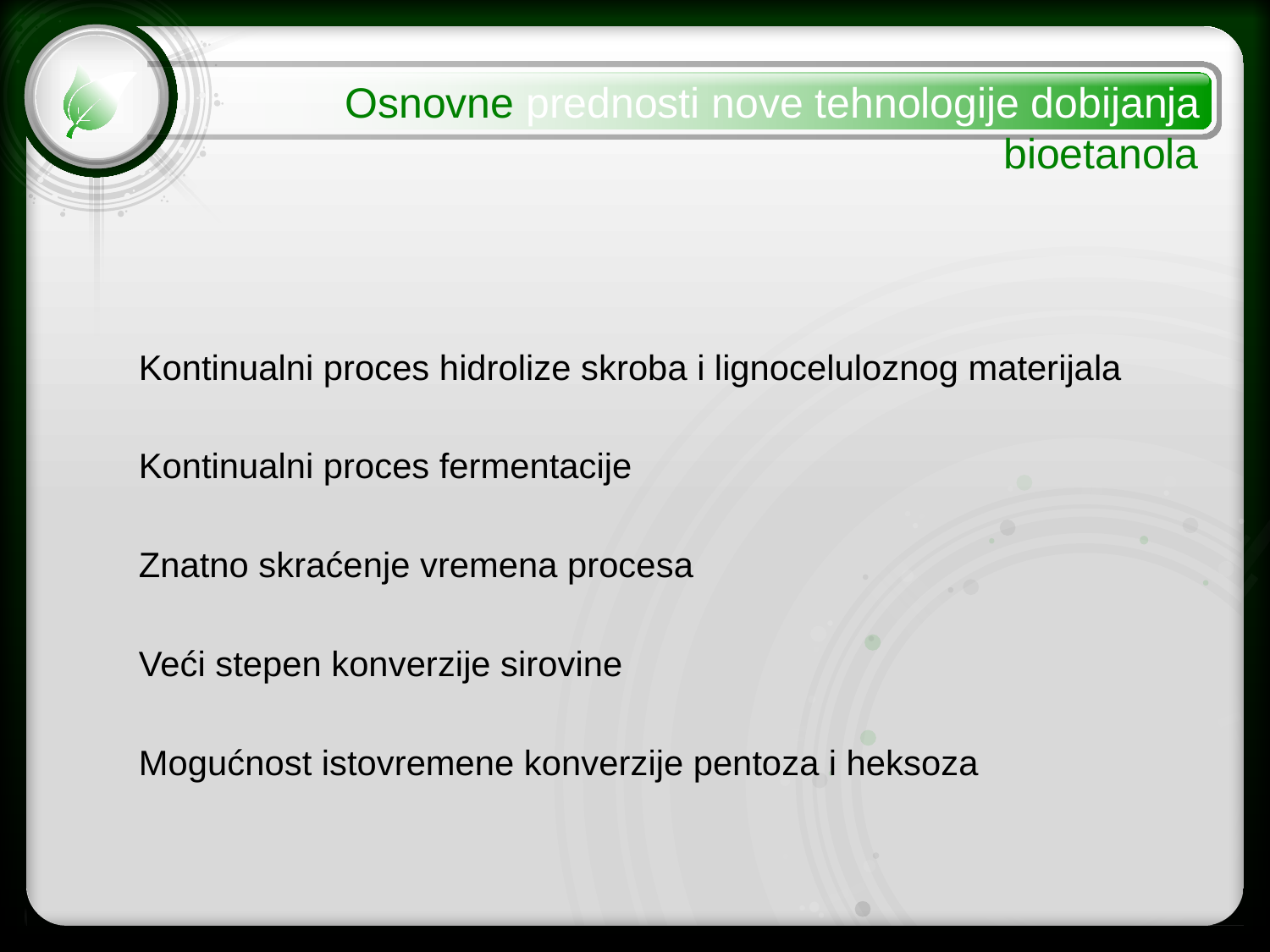

Osnovne prednosti nove tehnologije dobijanja 						  bioetanola
 Kontinualni proces hidrolize skroba i lignoceluloznog materijala

 Kontinualni proces fermentacije

 Znatno skraćenje vremena procesa

 Veći stepen konverzije sirovine

 Mogućnost istovremene konverzije pentoza i heksoza